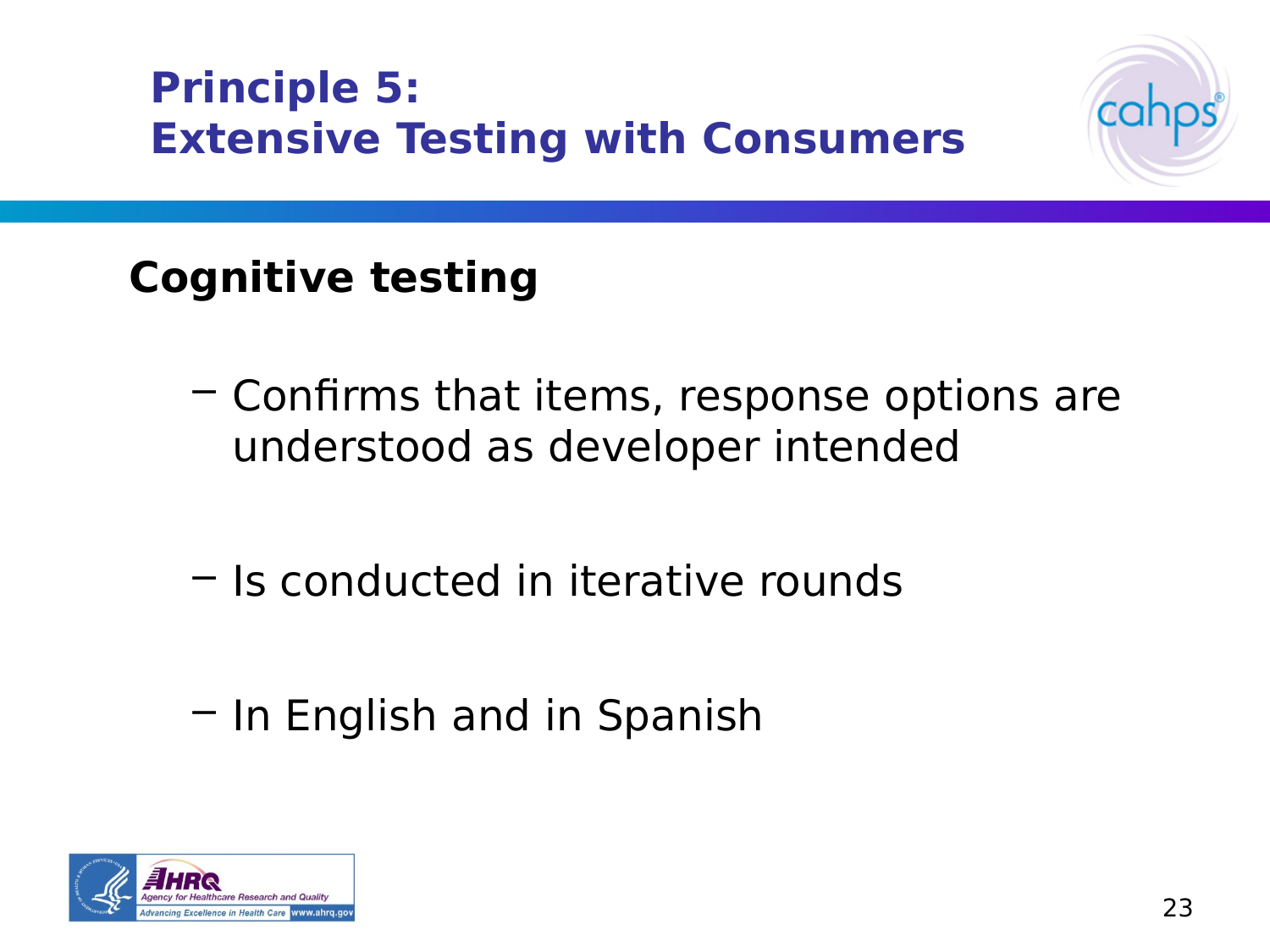

# Principle 5: Extensive Testing with Consumers

Cognitive testing

Confirms that items, response options are understood as developer intended

Is conducted in iterative rounds

In English and in Spanish

23